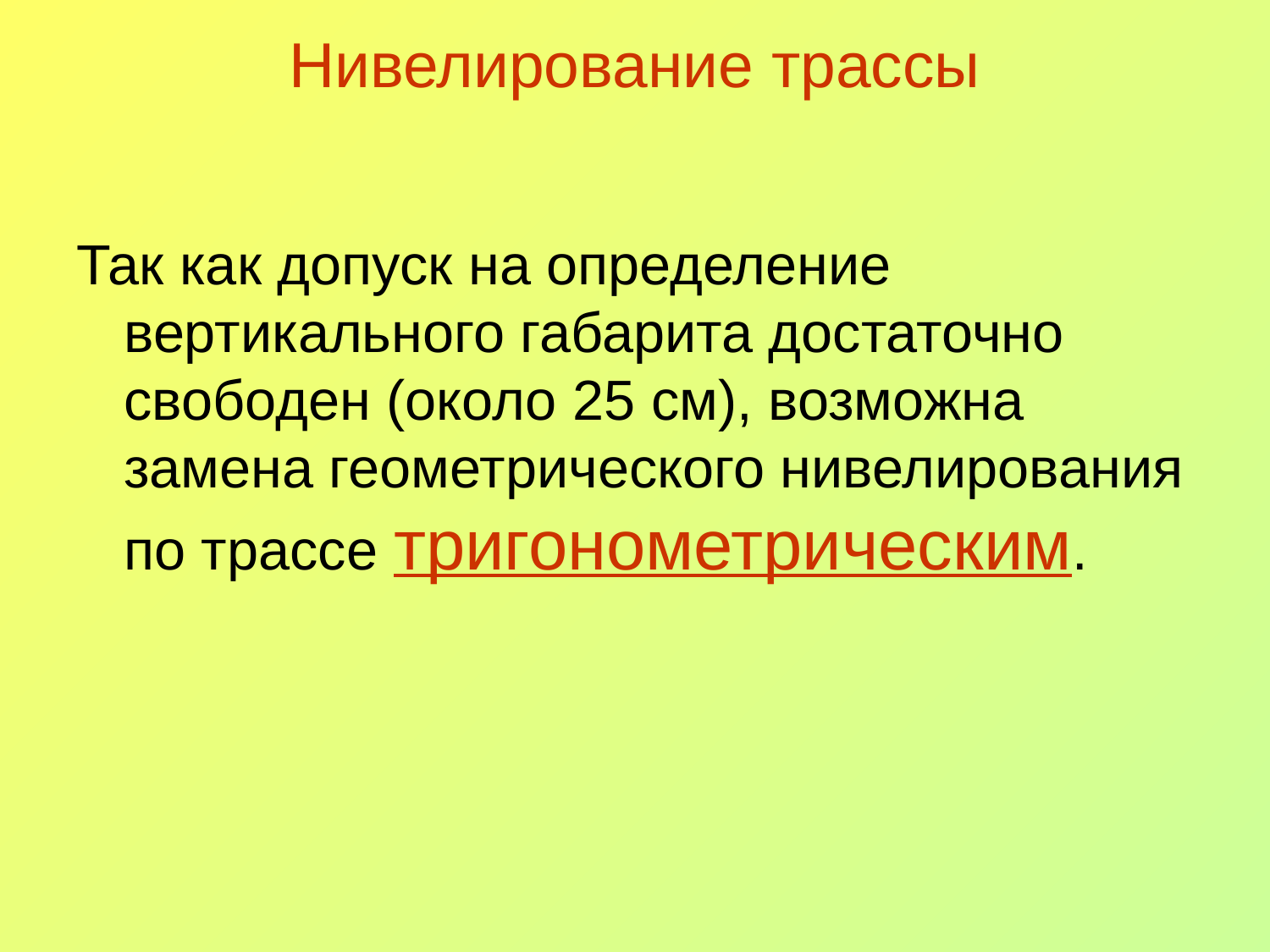

# Нивелирование трассы
Так как допуск на определение вертикального габарита достаточно свободен (около 25 см), возможна замена геометрического нивелирования по трассе тригонометрическим.